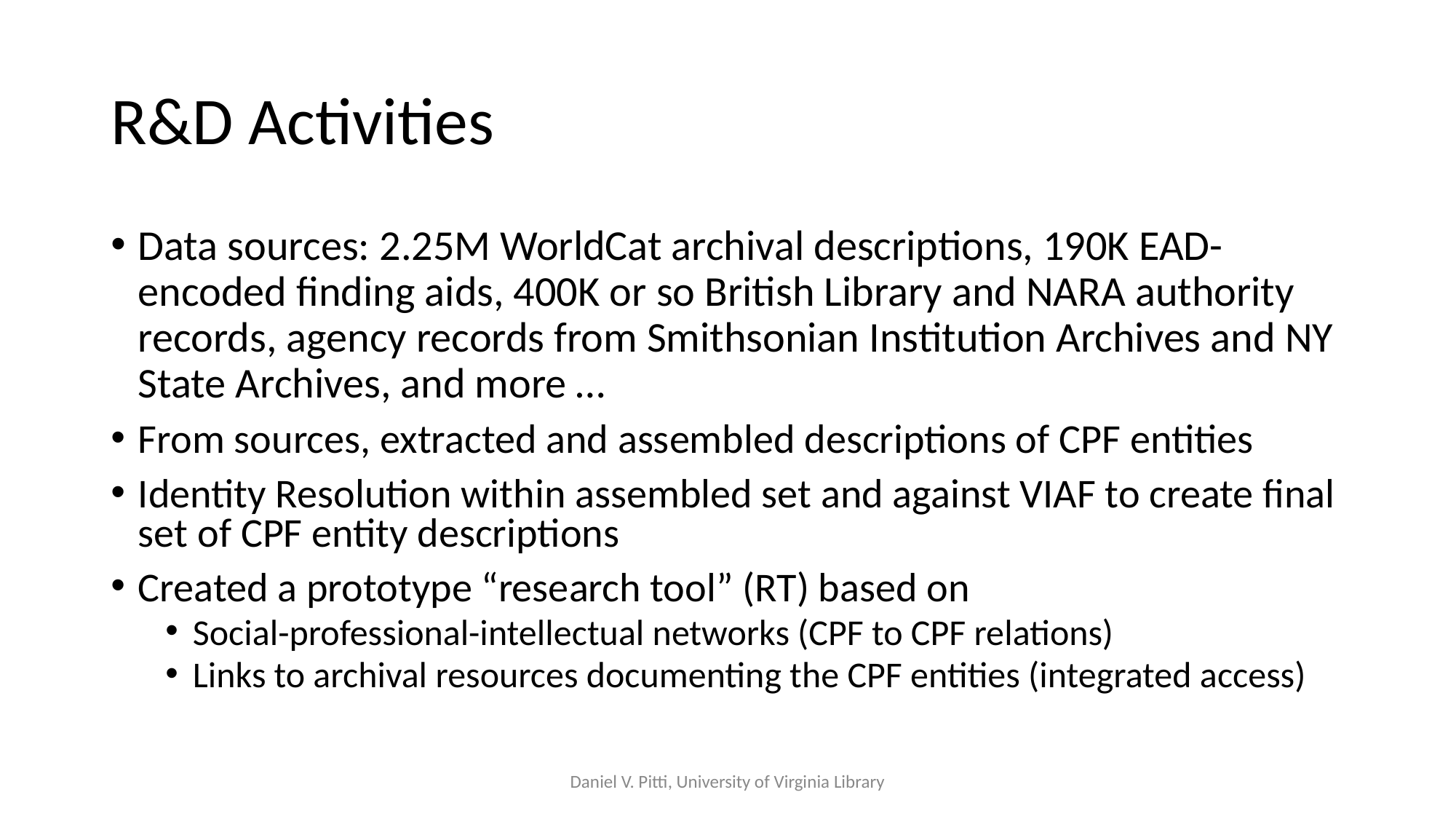

# R&D Activities
Data sources: 2.25M WorldCat archival descriptions, 190K EAD-encoded finding aids, 400K or so British Library and NARA authority records, agency records from Smithsonian Institution Archives and NY State Archives, and more …
From sources, extracted and assembled descriptions of CPF entities
Identity Resolution within assembled set and against VIAF to create final set of CPF entity descriptions
Created a prototype “research tool” (RT) based on
Social-professional-intellectual networks (CPF to CPF relations)
Links to archival resources documenting the CPF entities (integrated access)

Daniel V. Pitti, University of Virginia Library